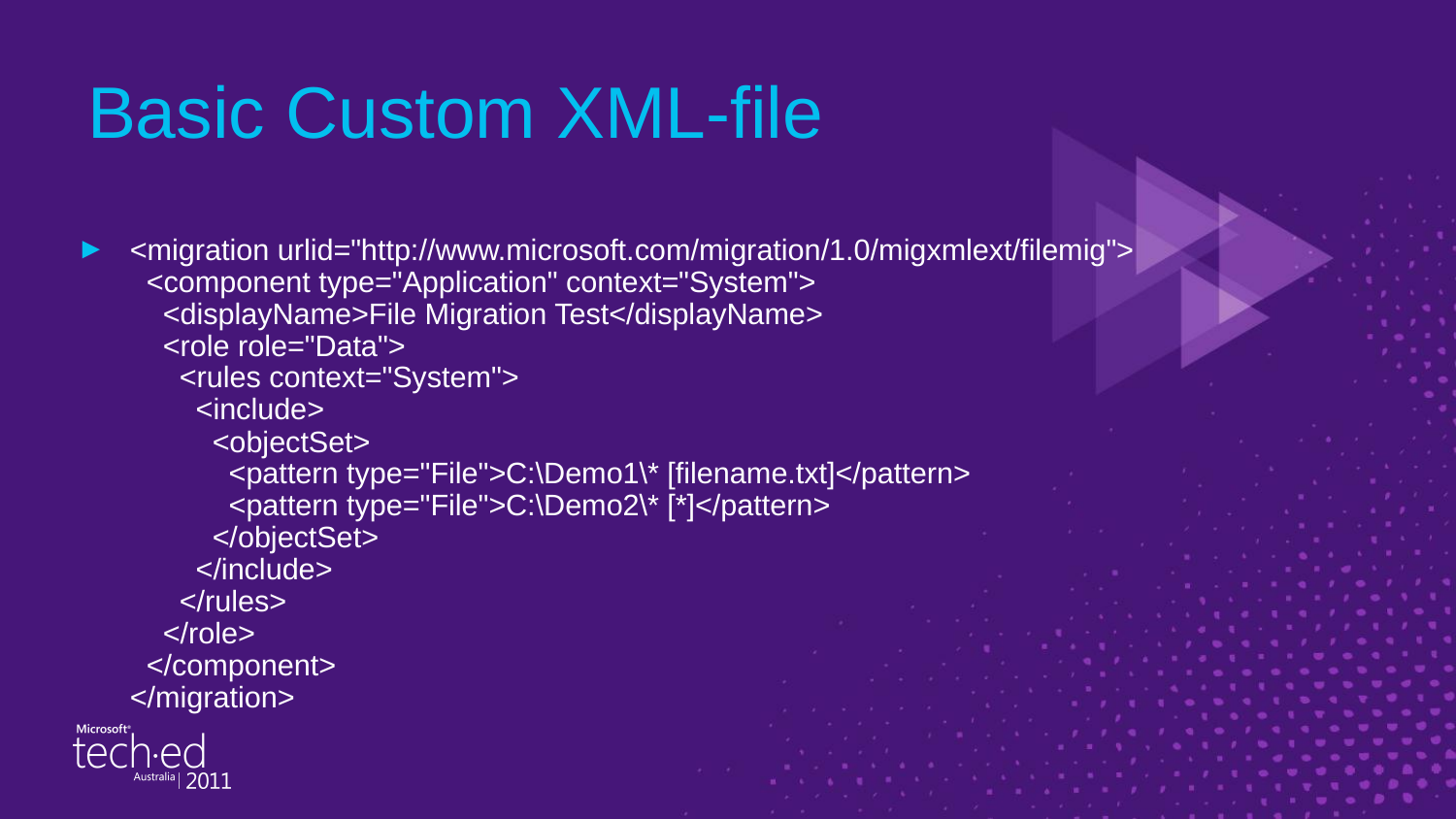

# Basic Custom XML-file
<migration urlid="http://www.microsoft.com/migration/1.0/migxmlext/filemig">
  <component type="Application" context="System">
    <displayName>File Migration Test</displayName>
    <role role="Data">
      <rules context="System">
        <include>
          <objectSet>
            <pattern type="File">C:\Demo1\* [filename.txt]</pattern>
            <pattern type="File">C:\Demo2\* [*]</pattern>
          </objectSet>
        </include>
      </rules>
    </role>
  </component>
</migration>